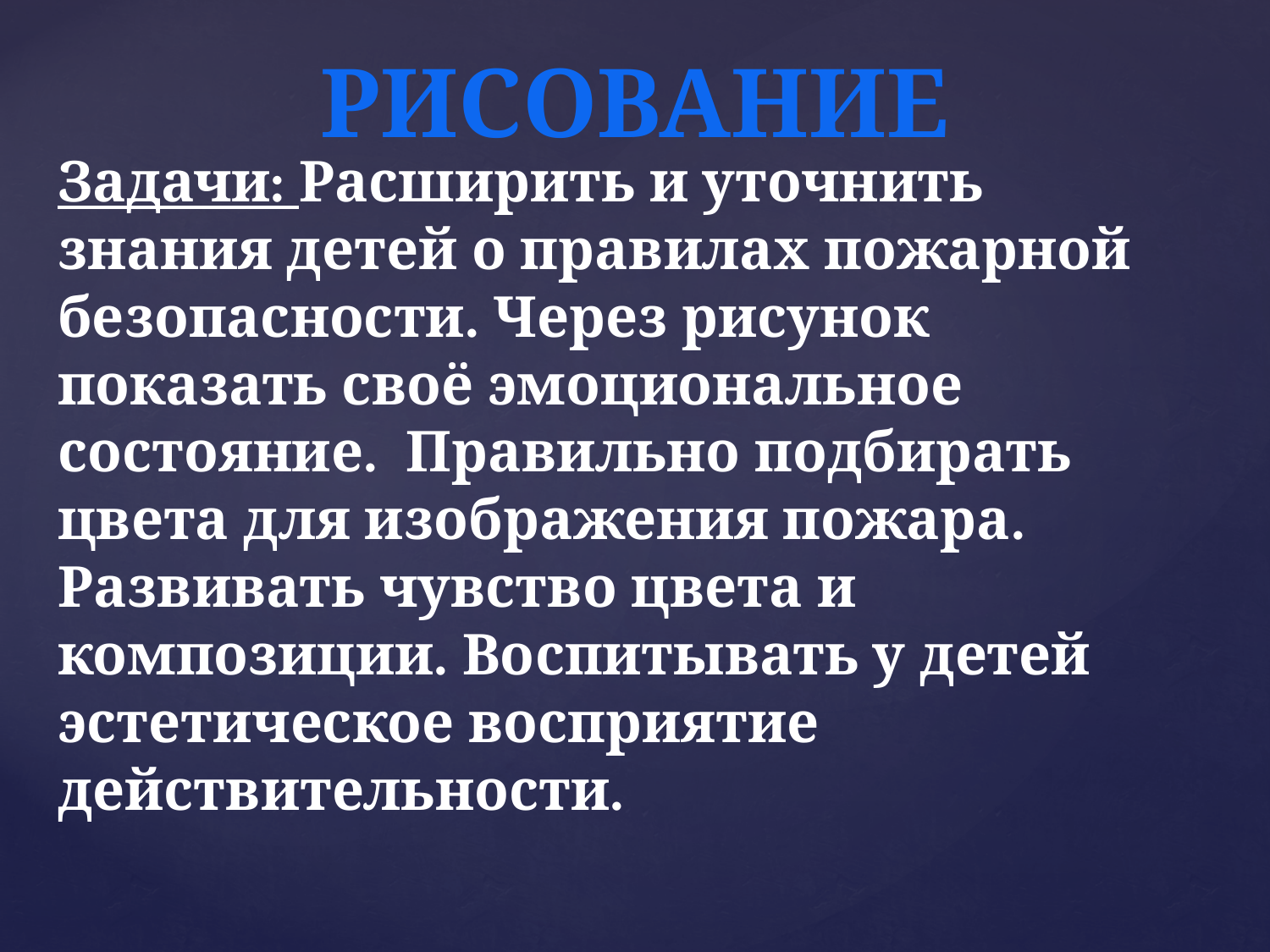

РИСОВАНИЕ
# Задачи: Расширить и уточнить знания детей о правилах пожарной безопасности. Через рисунок показать своё эмоциональное состояние.  Правильно подбирать цвета для изображения пожара. Развивать чувство цвета и композиции. Воспитывать у детей эстетическое восприятие действительности.